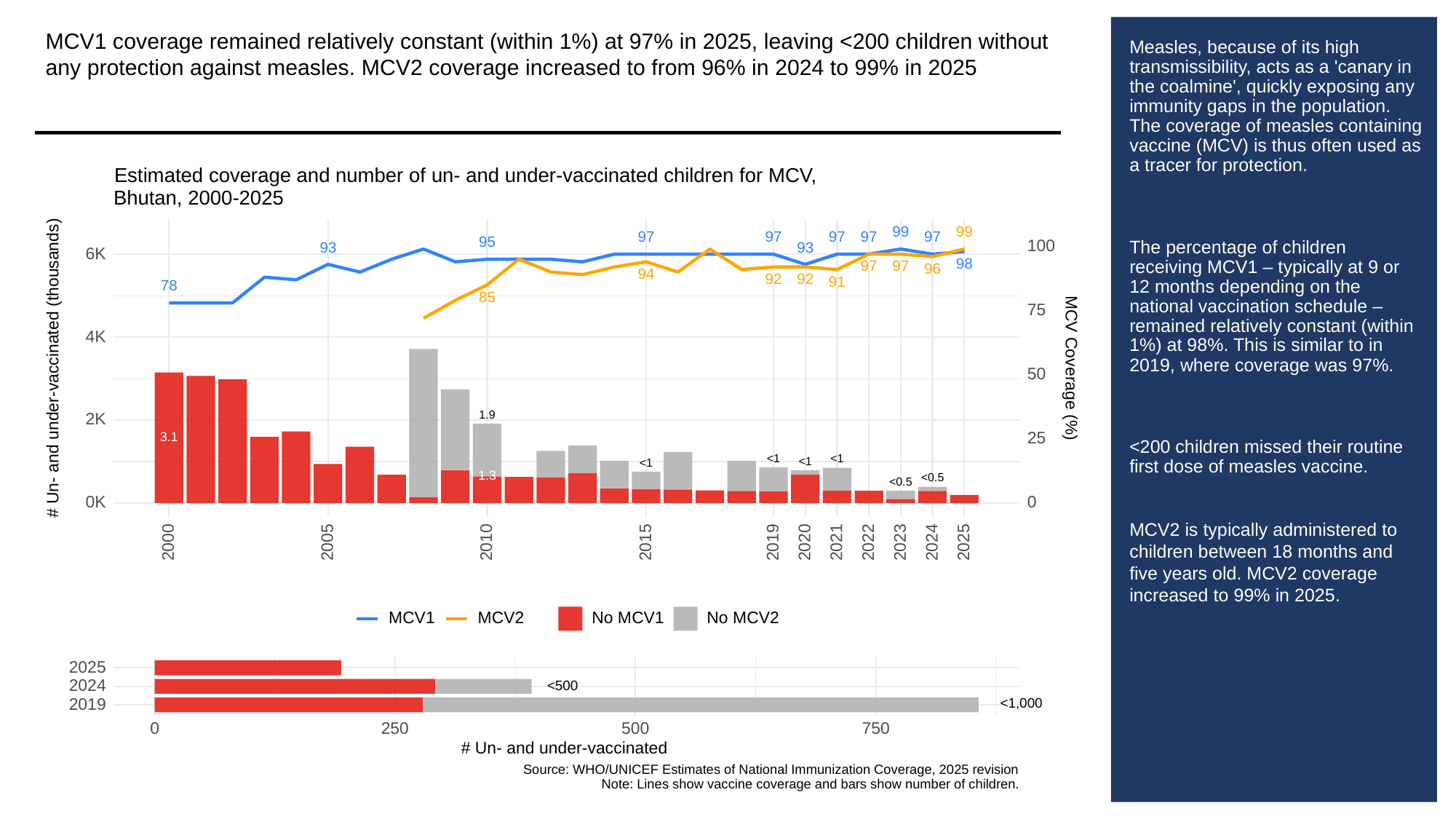

MCV1 coverage remained relatively constant (within 1%) at 97% in 2025, leaving <200 children without any protection against measles. MCV2 coverage increased to from 96% in 2024 to 99% in 2025
# Measles, because of its high transmissibility, acts as a 'canary in the coalmine', quickly exposing any immunity gaps in the population. The coverage of measles containing vaccine (MCV) is thus often used as a tracer for protection.

The percentage of children receiving MCV1 – typically at 9 or 12 months depending on the national vaccination schedule – remained relatively constant (within 1%) at 98%. This is similar to in 2019, where coverage was 97%.

<200 children missed their routine first dose of measles vaccine.

MCV2 is typically administered to children between 18 months and five years old. MCV2 coverage increased to 99% in 2025.

Estimated coverage and number of un- and under-vaccinated children for MCV,
Bhutan, 2000-2025

99
99
97
97
97
97
97
95
100
93
93
6K

98
97
97
96
94
92
92
91
78
85

75
4K

# Un- and under-vaccinated (thousands)
MCV Coverage (%)
50

1.9
2K

25
3.1

<1
<1
<1
<1

1.3

<0.5

<0.5

0K
0

2023
2000
2005
2010
2015
2019
2020
2021
2022
2024
2025

MCV1
MCV2
No MCV1
No MCV2

2025

2024
<500

<1,000
2019

0
250
500
750
# Un- and under-vaccinated
Source: WHO/UNICEF Estimates of National Immunization Coverage, 2025 revision
Note: Lines show vaccine coverage and bars show number of children.